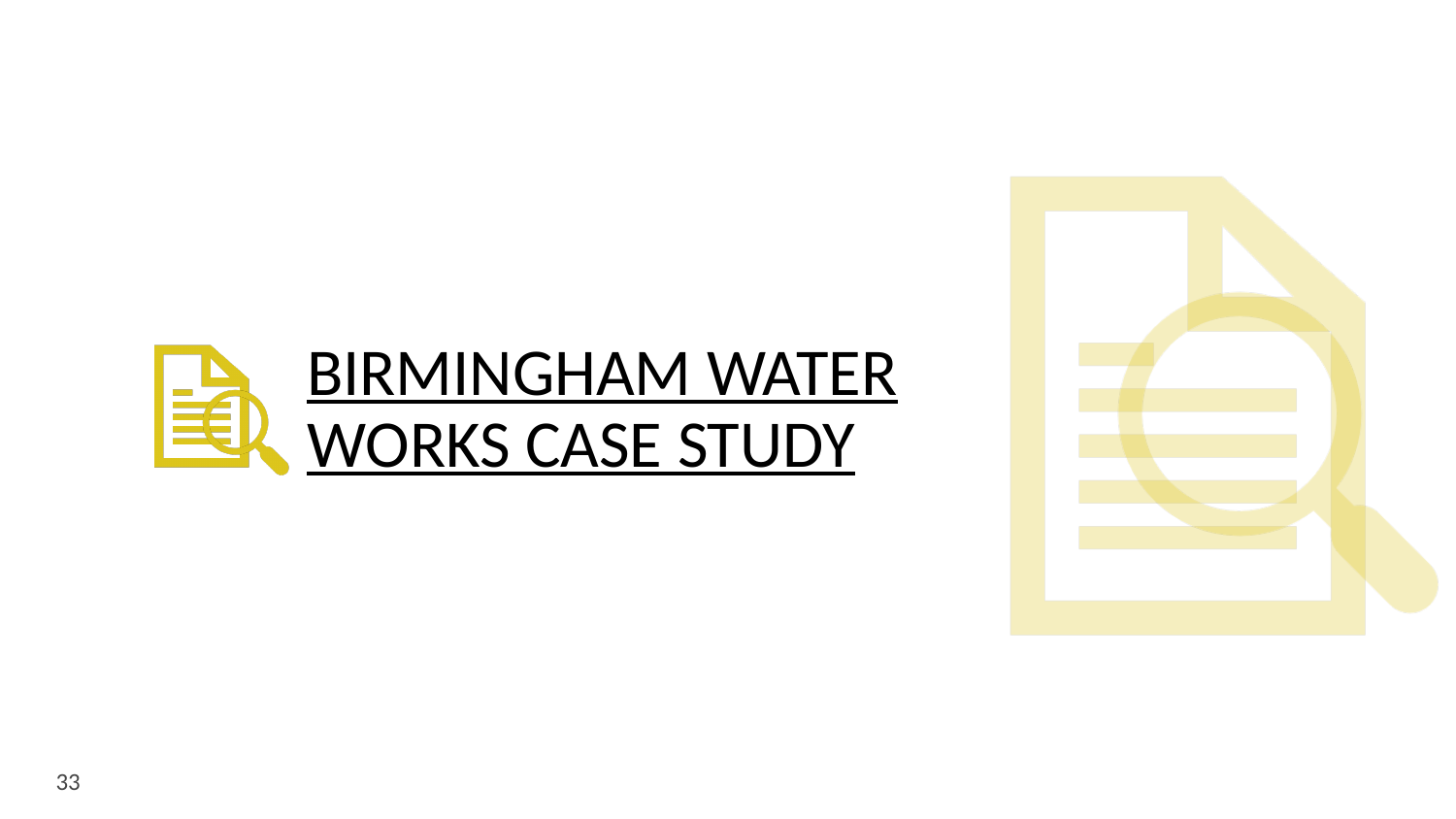

# Birmingham Water Works Case Study
33